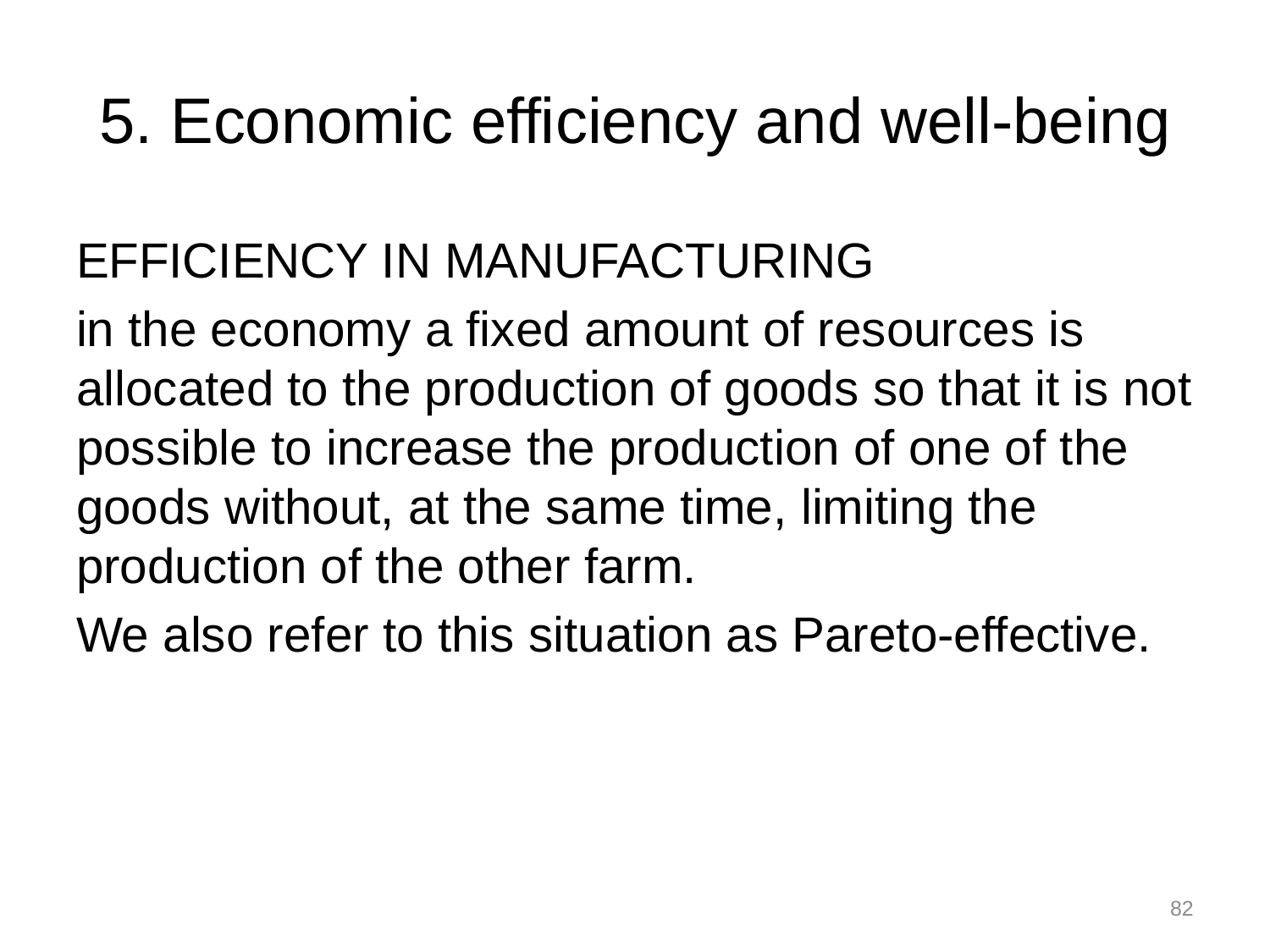

# 5. Economic efficiency and well-being
EFFICIENCY IN MANUFACTURING
in the economy a fixed amount of resources is allocated to the production of goods so that it is not possible to increase the production of one of the goods without, at the same time, limiting the production of the other farm.
We also refer to this situation as Pareto-effective.
82